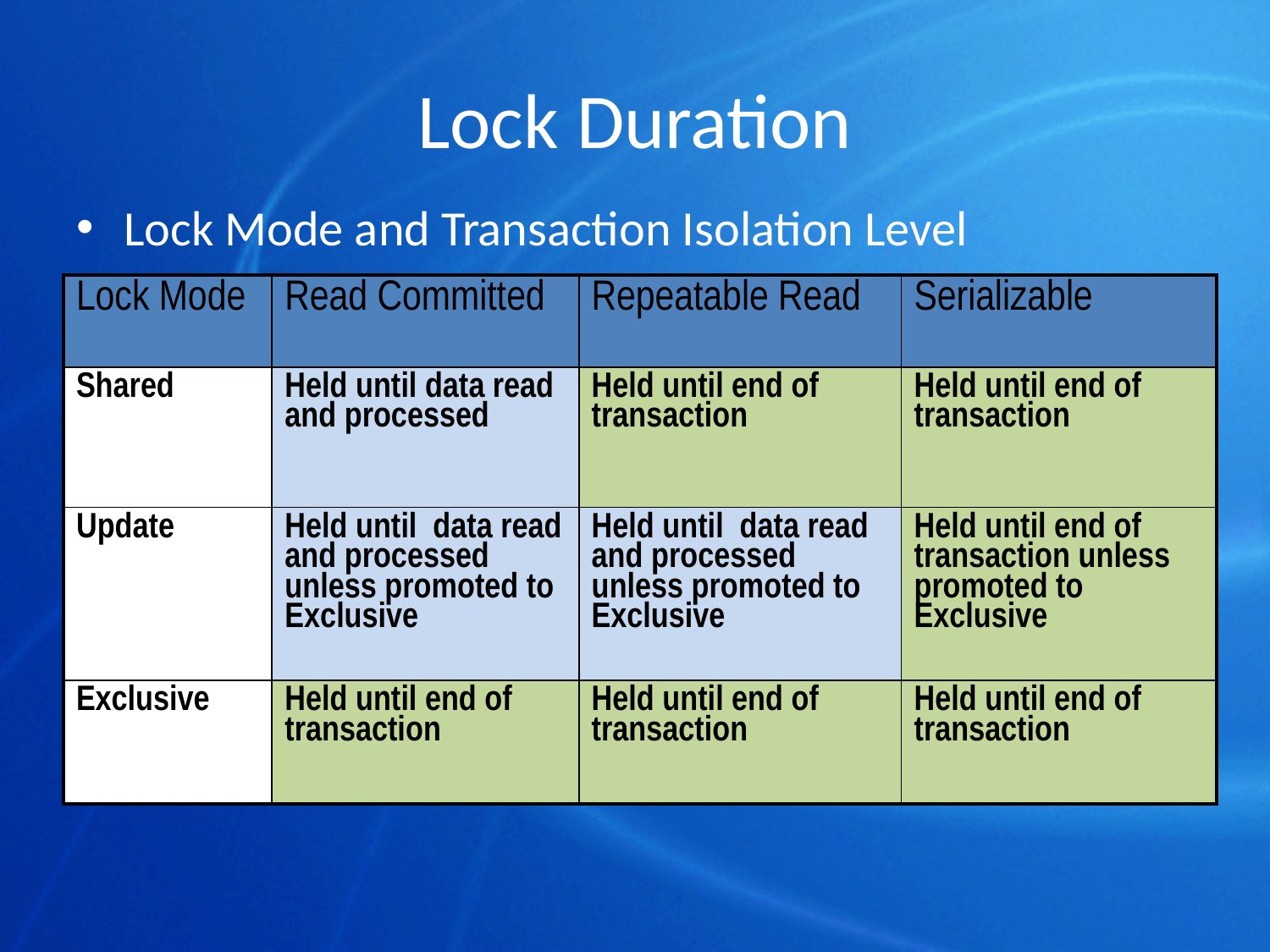

# Lock Duration
Lock Mode and Transaction Isolation Level

| Lock Mode | Read Committed | Repeatable Read | Serializable |
| --- | --- | --- | --- |
| Shared | Held until data read and processed | Held until end of transaction | Held until end of transaction |
| Update | Held until data read and processed unless promoted to Exclusive | Held until data read and processed unless promoted to Exclusive | Held until end of transaction unless promoted to Exclusive |
| Exclusive | Held until end of transaction | Held until end of transaction | Held until end of transaction |